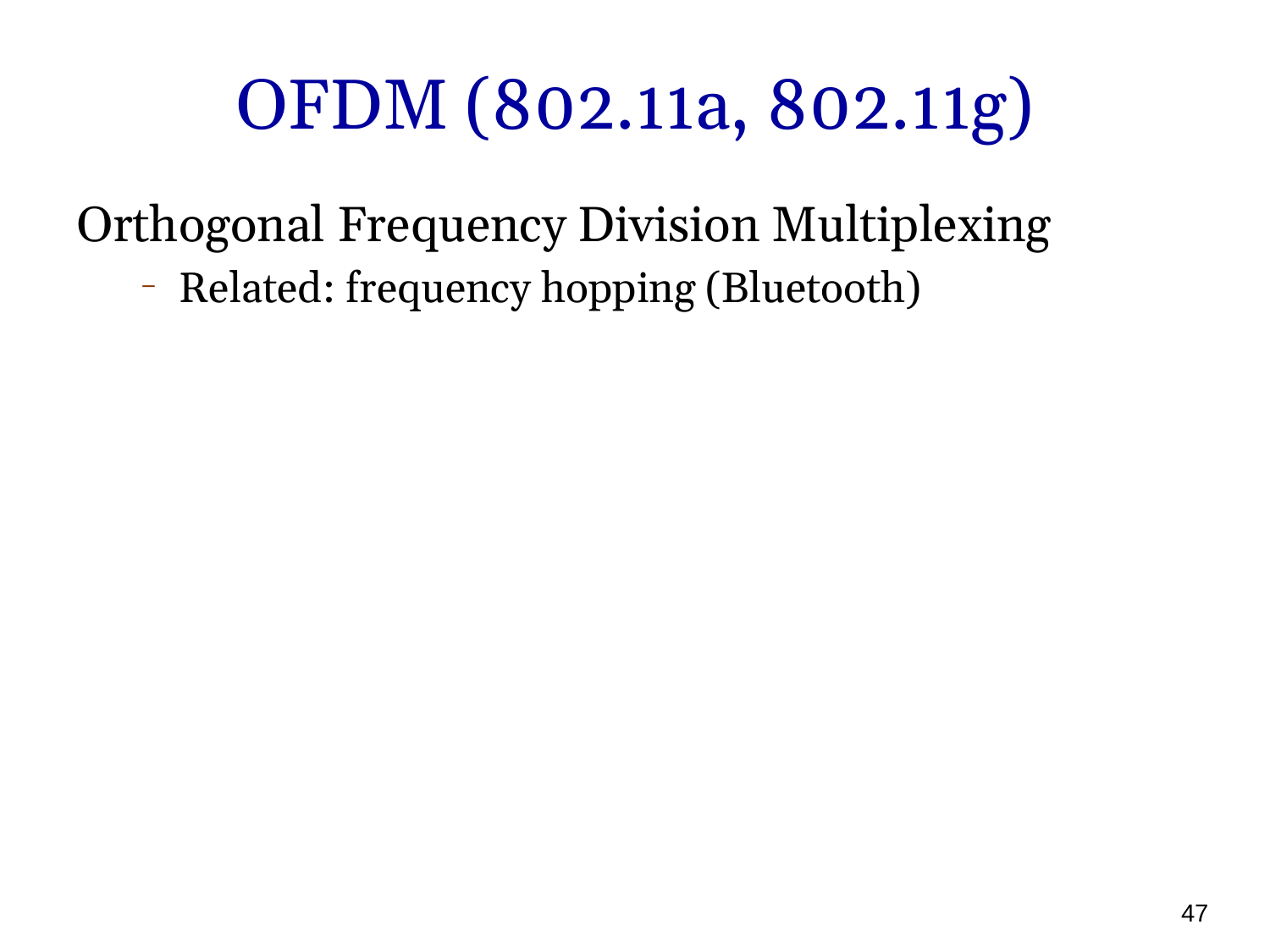

# OFDM (802.11a, 802.11g)
Orthogonal Frequency Division Multiplexing
Related: frequency hopping (Bluetooth)
47